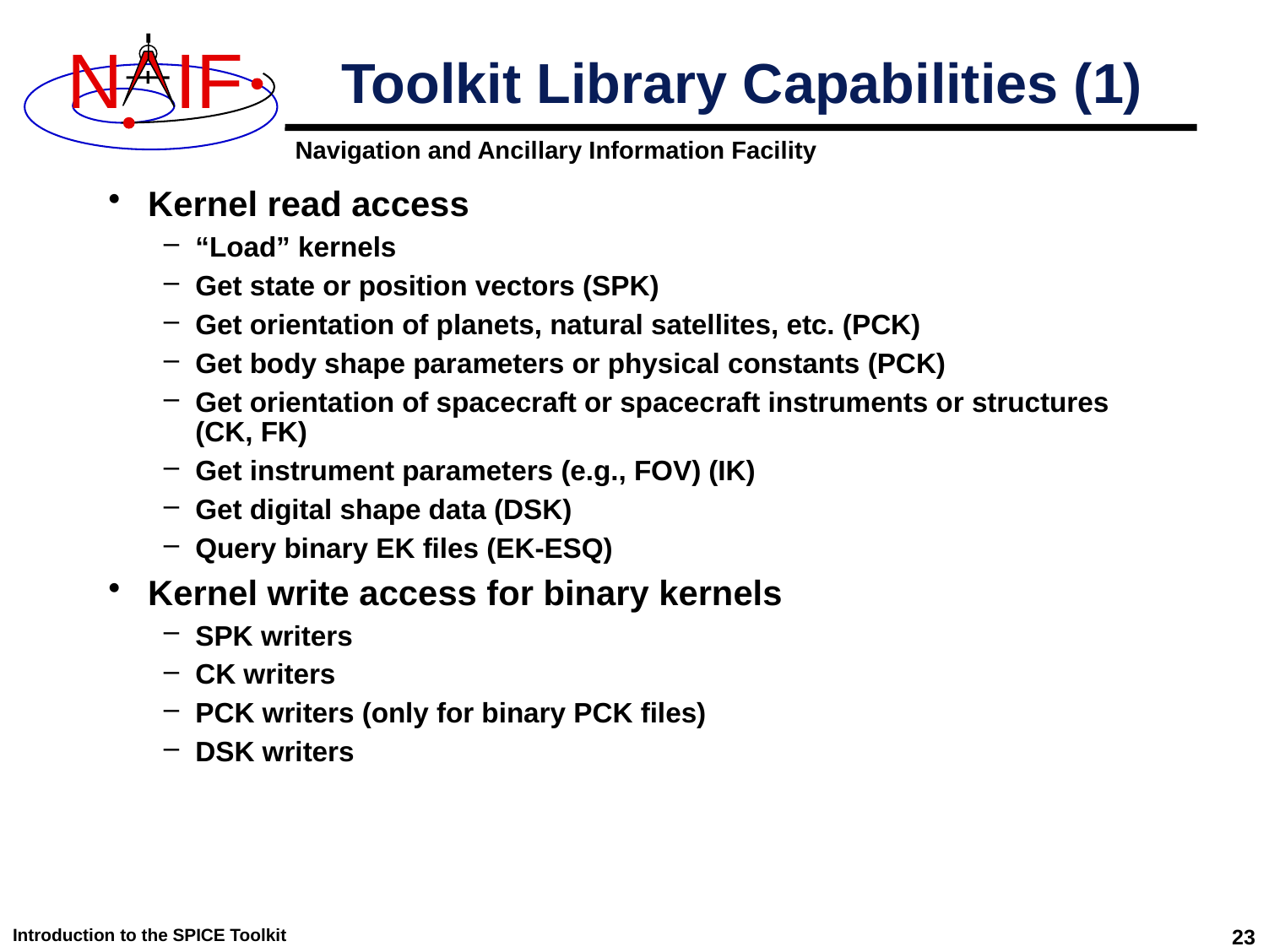

# Toolkit Library Capabilities (1)
Kernel read access
“Load” kernels
Get state or position vectors (SPK)
Get orientation of planets, natural satellites, etc. (PCK)
Get body shape parameters or physical constants (PCK)
Get orientation of spacecraft or spacecraft instruments or structures (CK, FK)
Get instrument parameters (e.g., FOV) (IK)
Get digital shape data (DSK)
Query binary EK files (EK-ESQ)
Kernel write access for binary kernels
SPK writers
CK writers
PCK writers (only for binary PCK files)
DSK writers

Introduction to the SPICE Toolkit
23